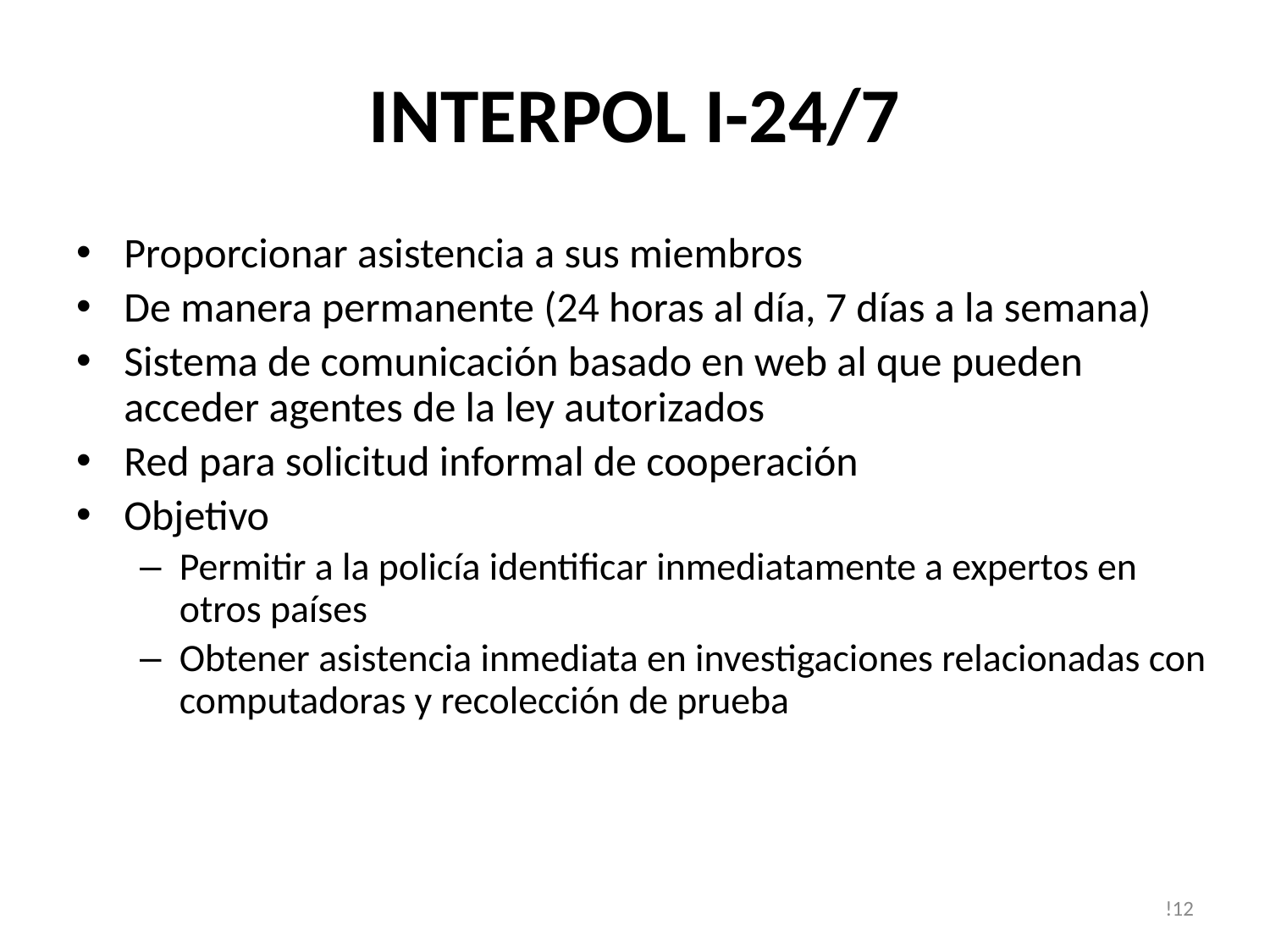

# INTERPOL I-24/7
Proporcionar asistencia a sus miembros
De manera permanente (24 horas al día, 7 días a la semana)
Sistema de comunicación basado en web al que pueden acceder agentes de la ley autorizados
Red para solicitud informal de cooperación
Objetivo
Permitir a la policía identificar inmediatamente a expertos en otros países
Obtener asistencia inmediata en investigaciones relacionadas con computadoras y recolección de prueba
!12